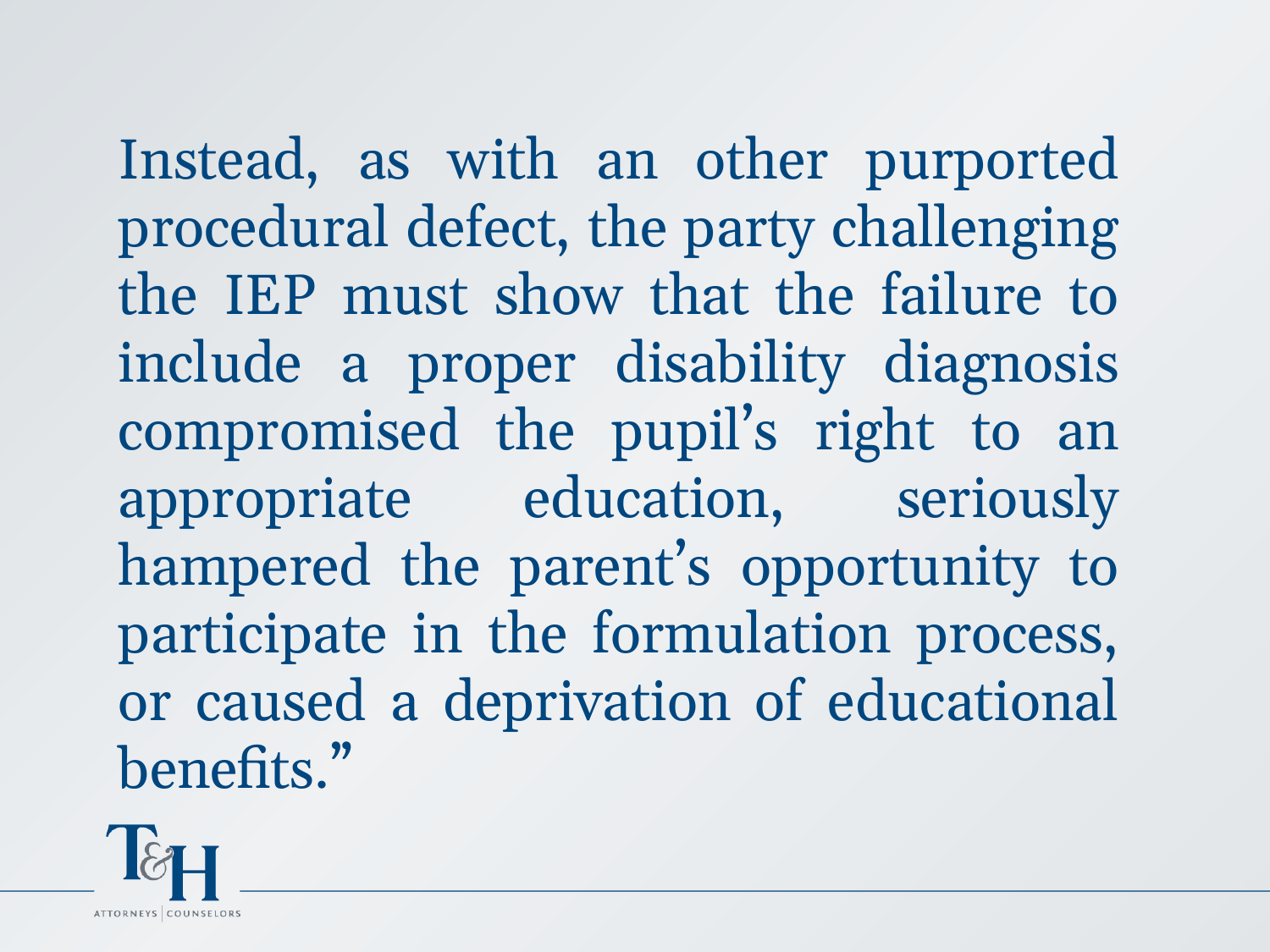

Instead, as with an other purported procedural defect, the party challenging the IEP must show that the failure to include a proper disability diagnosis compromised the pupil’s right to an appropriate education, seriously hampered the parent’s opportunity to participate in the formulation process, or caused a deprivation of educational benefits.”